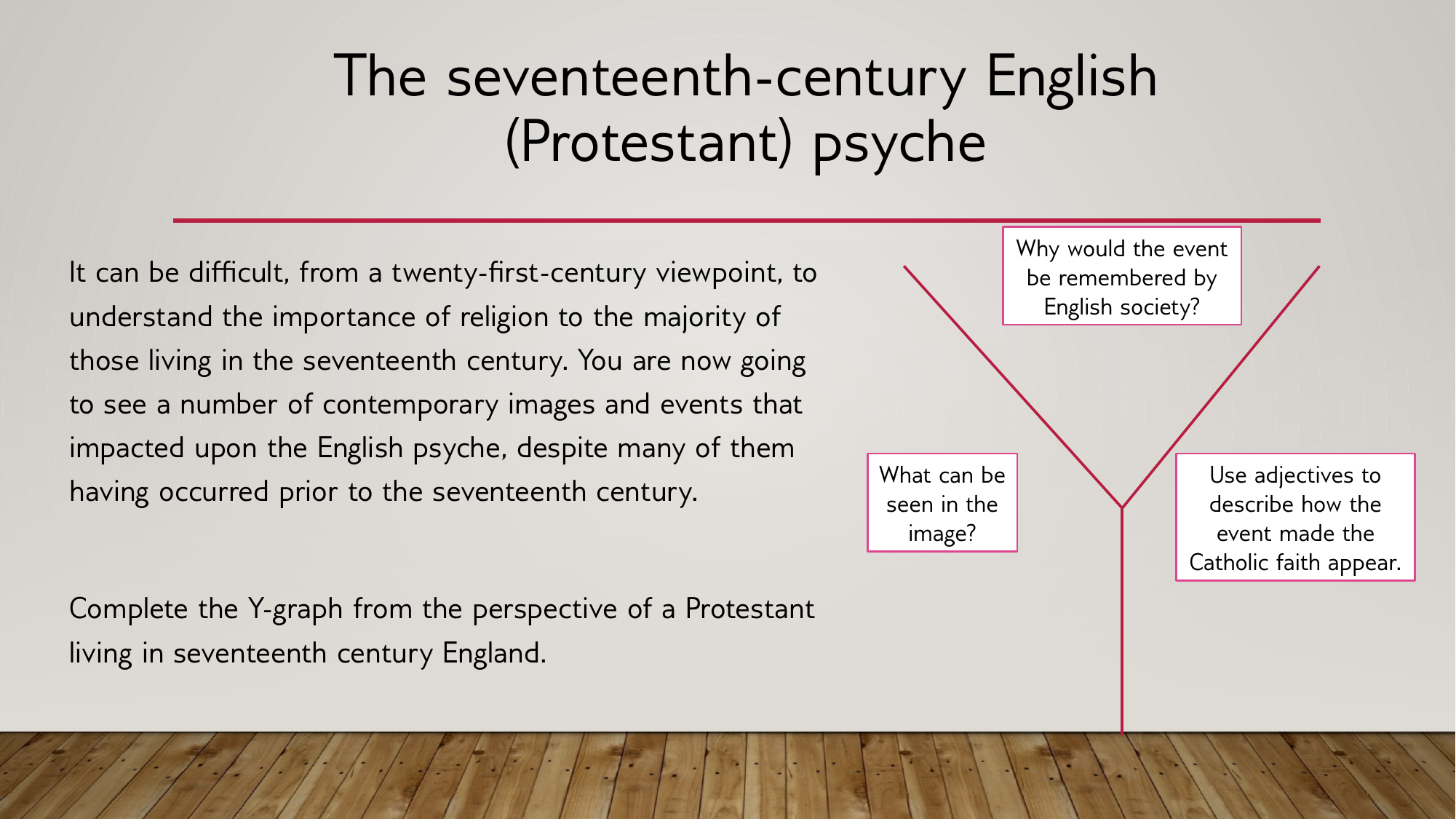

# The seventeenth-century English (Protestant) psyche
Why would the event be remembered by English society?
It can be difficult, from a twenty-first-century viewpoint, to understand the importance of religion to the majority of those living in the seventeenth century. You are now going to see a number of contemporary images and events that impacted upon the English psyche, despite many of them having occurred prior to the seventeenth century.

Complete the Y-graph from the perspective of a Protestant living in seventeenth century England.
What can be seen in the image?
Use adjectives to describe how the event made the Catholic faith appear.